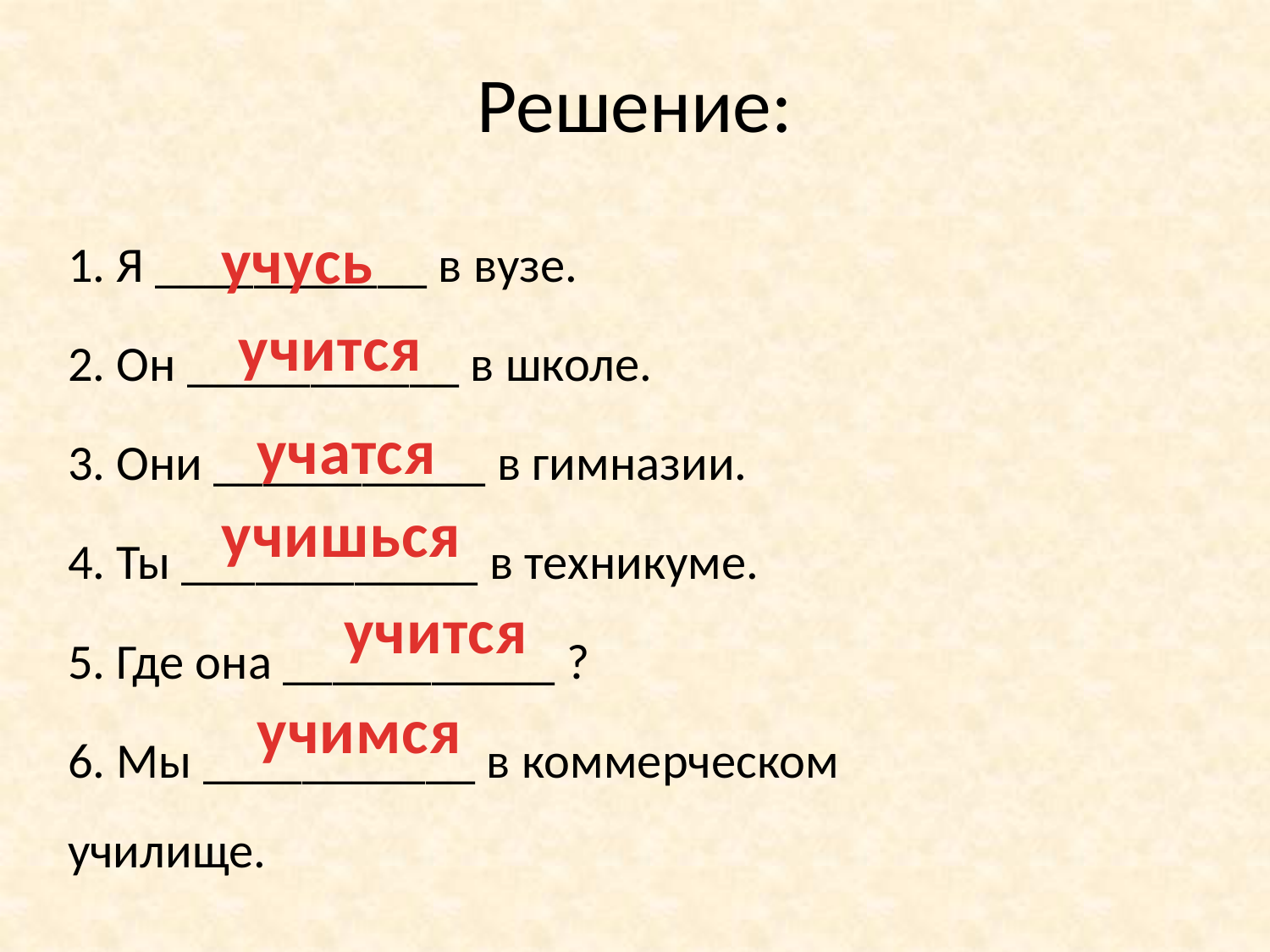

Решение:
учусь
1. Я ___________ в вузе.
2. Он ___________ в школе.
3. Они ___________ в гимназии.
4. Ты ____________ в техникуме.
5. Где она ___________ ?
6. Мы ___________ в коммерческом  училище.
учится
учатся
учишься
учится
учимся